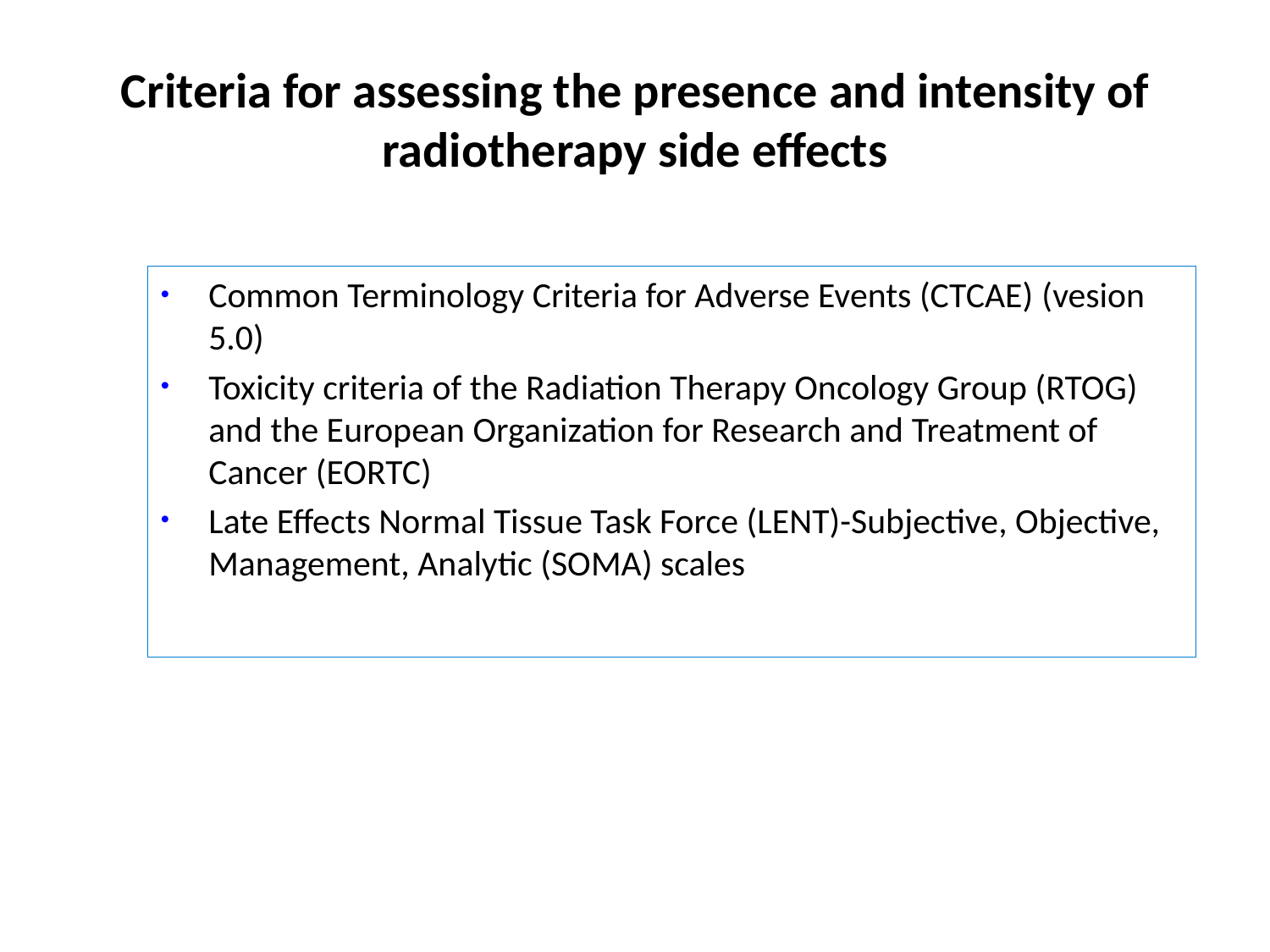

# Criteria for assessing the presence and intensity of radiotherapy side effects
Common Terminology Criteria for Adverse Events (CTCAE) (vesion 5.0)
Toxicity criteria of the Radiation Therapy Oncology Group (RTOG) and the European Organization for Research and Treatment of Cancer (EORTC)
Late Effects Normal Tissue Task Force (LENT)-Subjective, Objective, Management, Analytic (SOMA) scales